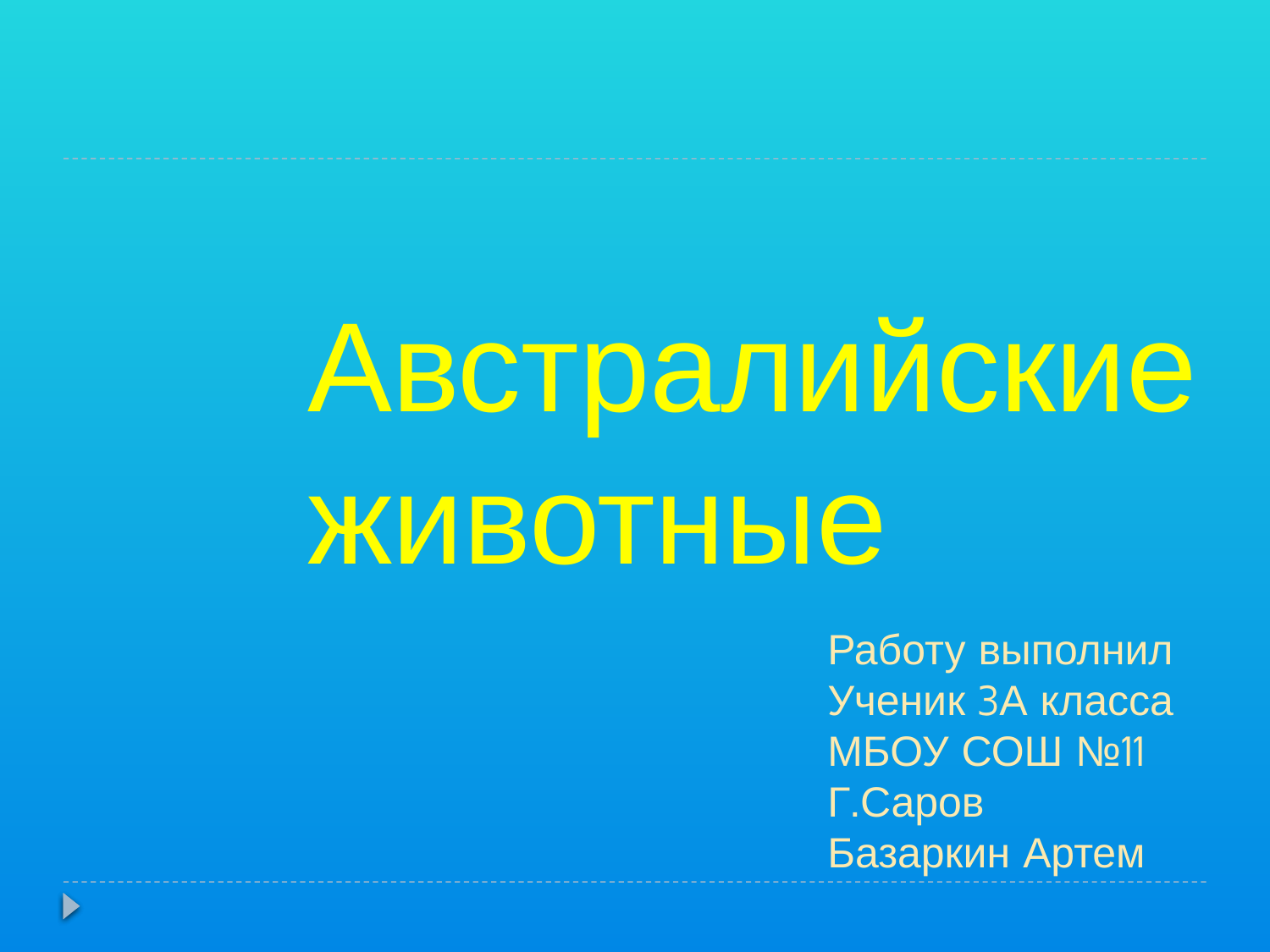

# Австралийские животные
Работу выполнил
Ученик 3А класса
МБОУ СОШ №11
Г.Саров
Базаркин Артем